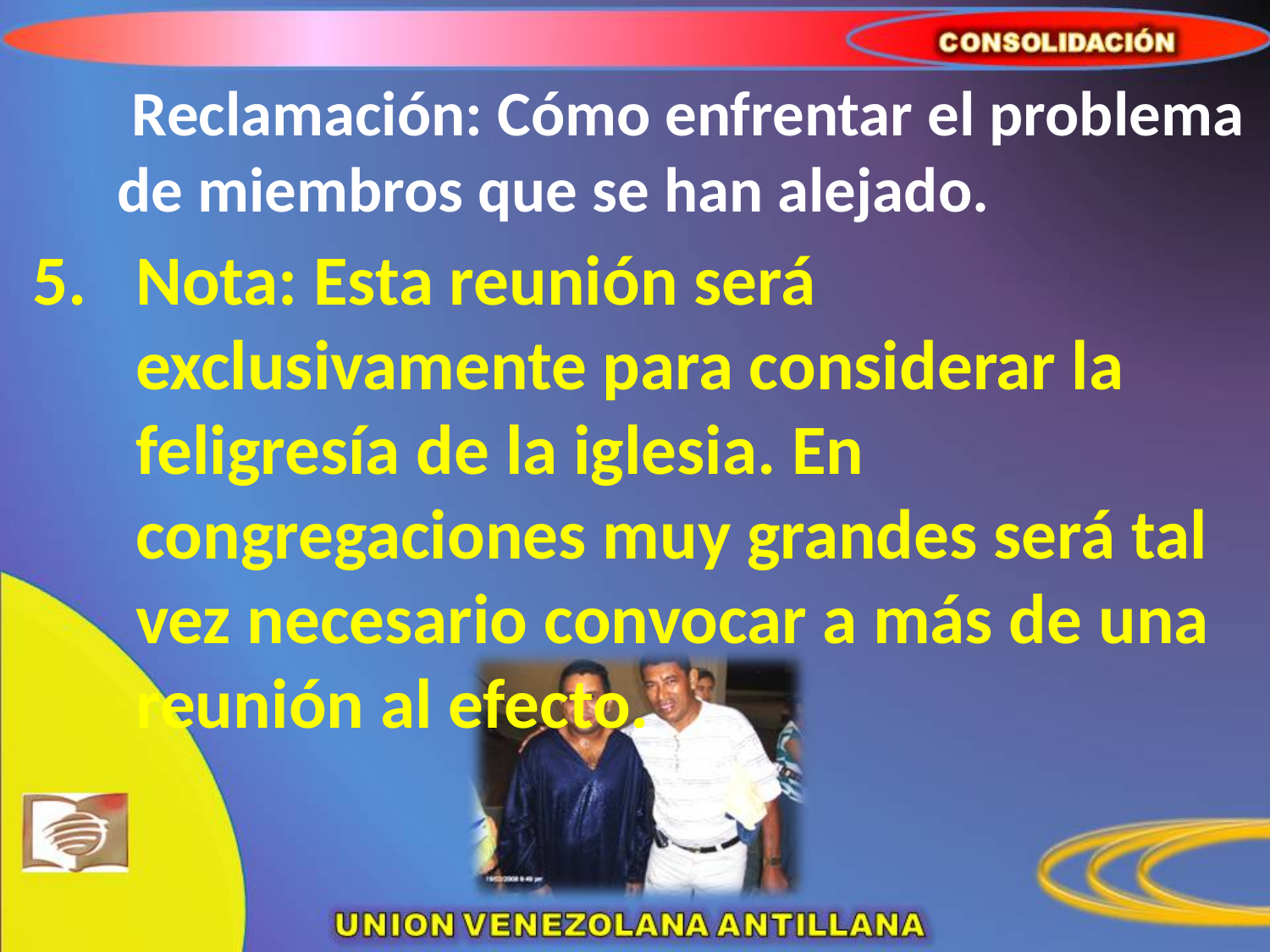

# Reclamación: Cómo enfrentar el problema de miembros que se han alejado.
Nota: Esta reunión será exclusivamente para considerar la feligresía de la iglesia. En congregaciones muy grandes será tal vez necesario convocar a más de una reunión al efecto.